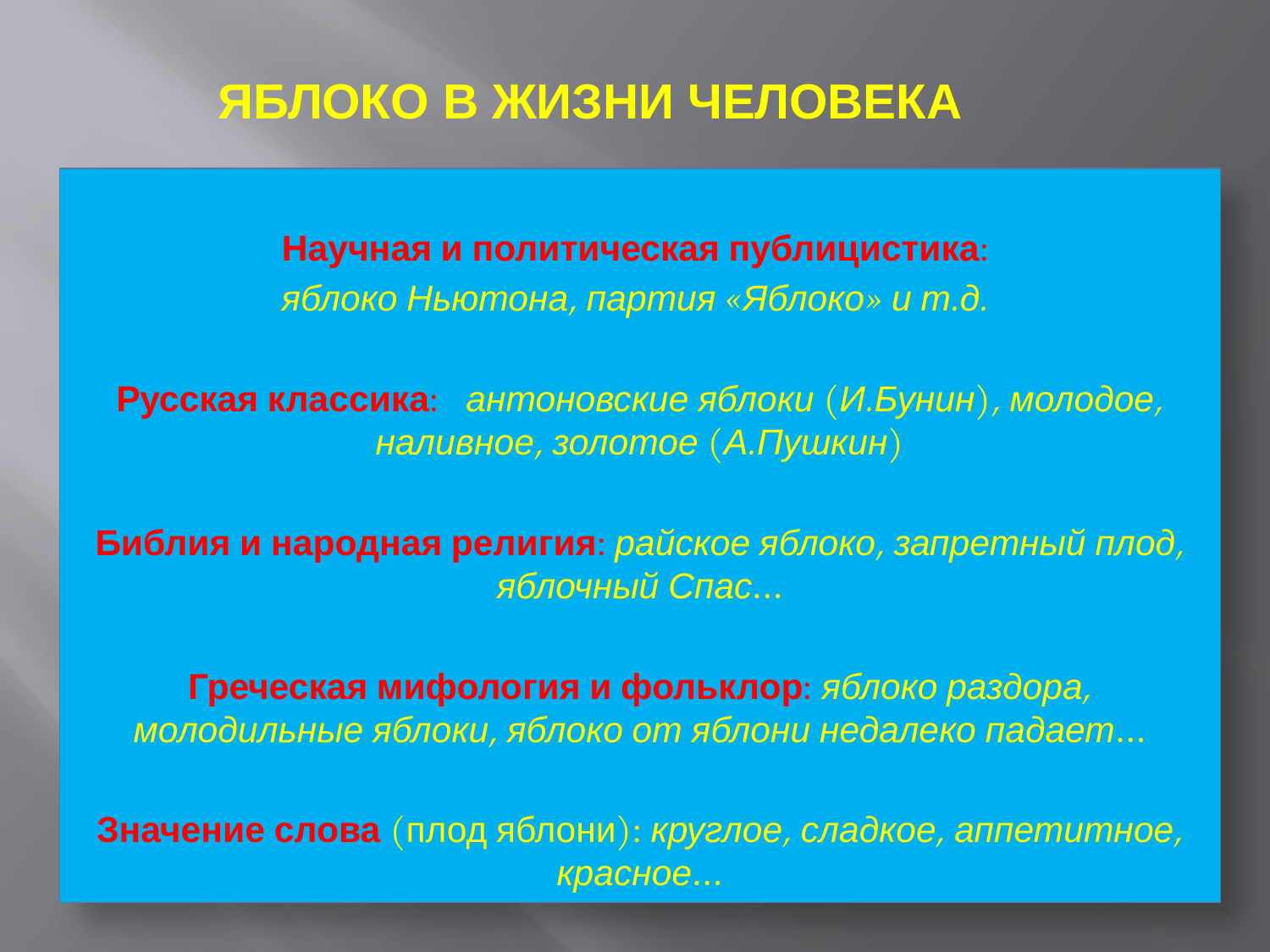

# Яблоко в жизни человека

Научная и политическая публицистика:
яблоко Ньютона, партия «Яблоко» и т.д.

Русская классика:   антоновские яблоки (И.Бунин), молодое, наливное, золотое (А.Пушкин)

Библия и народная религия: райское яблоко, запретный плод, яблочный Спас…

Греческая мифология и фольклор: яблоко раздора, молодильные яблоки, яблоко от яблони недалеко падает…

Значение слова (плод яблони): круглое, сладкое, аппетитное, красное…